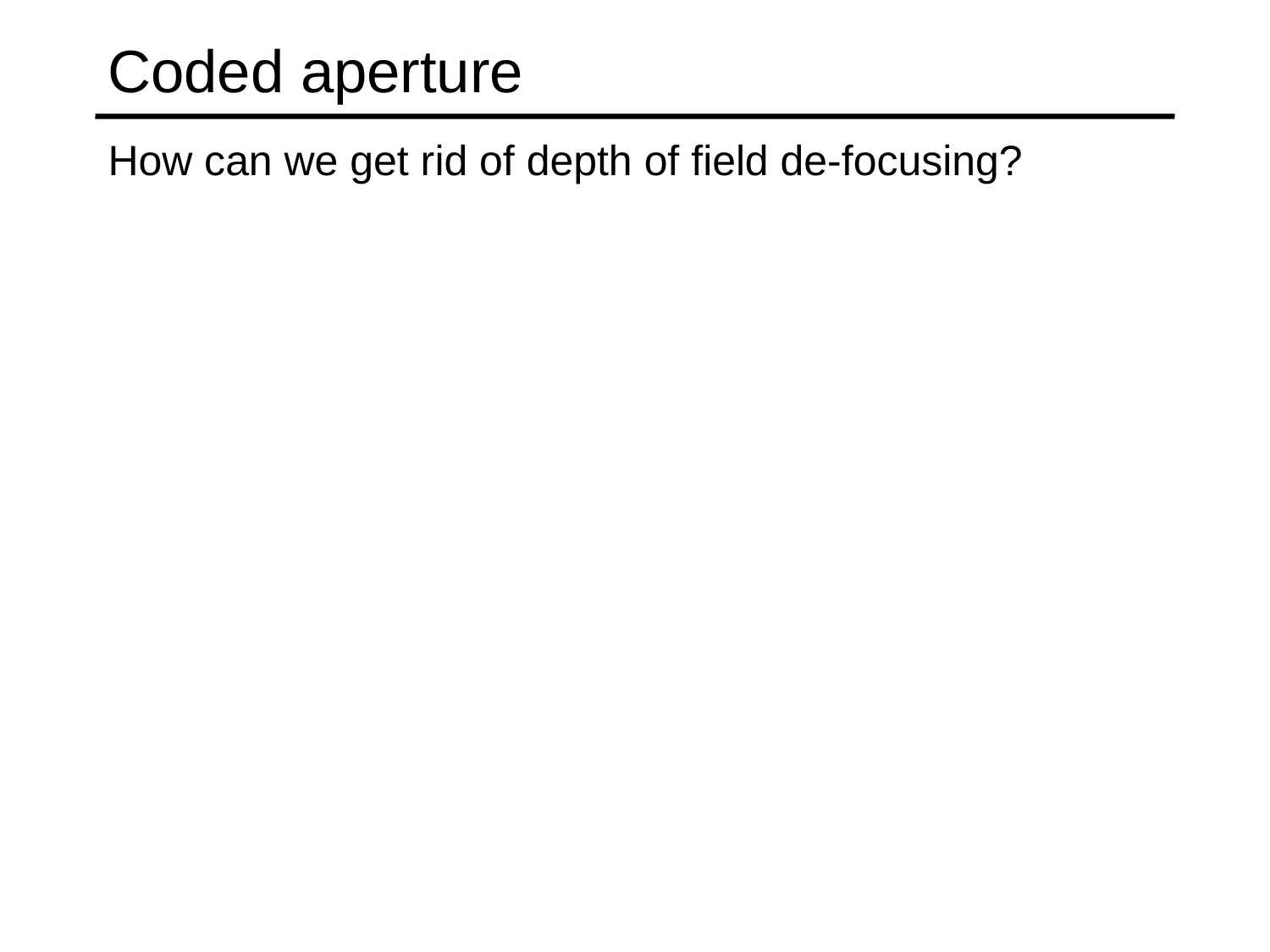

# Coded aperture
How can we get rid of depth of field de-focusing?